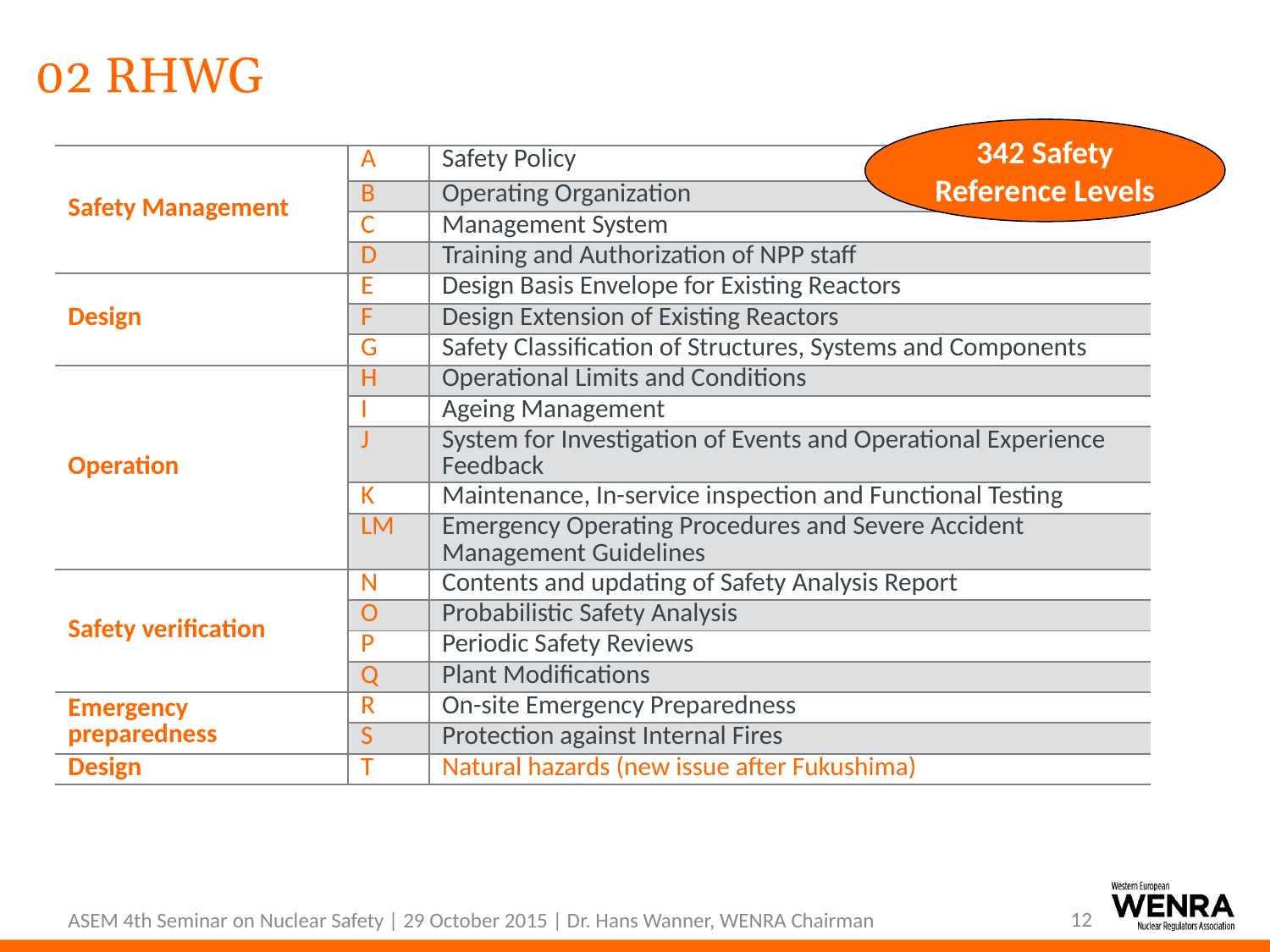

# 02 RHWG
342 Safety Reference Levels
| Safety Management | A | Safety Policy |
| --- | --- | --- |
|  | B | Operating Organization |
|  | C | Management System |
|  | D | Training and Authorization of NPP staff |
| Design | E | Design Basis Envelope for Existing Reactors |
|  | F | Design Extension of Existing Reactors |
|  | G | Safety Classification of Structures, Systems and Components |
| Operation | H | Operational Limits and Conditions |
|  | I | Ageing Management |
|  | J | System for Investigation of Events and Operational Experience Feedback |
|  | K | Maintenance, In-service inspection and Functional Testing |
|  | LM | Emergency Operating Procedures and Severe Accident Management Guidelines |
| Safety verification | N | Contents and updating of Safety Analysis Report |
|  | O | Probabilistic Safety Analysis |
|  | P | Periodic Safety Reviews |
|  | Q | Plant Modifications |
| Emergency preparedness | R | On-site Emergency Preparedness |
|  | S | Protection against Internal Fires |
| Design | T | Natural hazards (new issue after Fukushima) |
12
ASEM 4th Seminar on Nuclear Safety | 29 October 2015 | Dr. Hans Wanner, WENRA Chairman